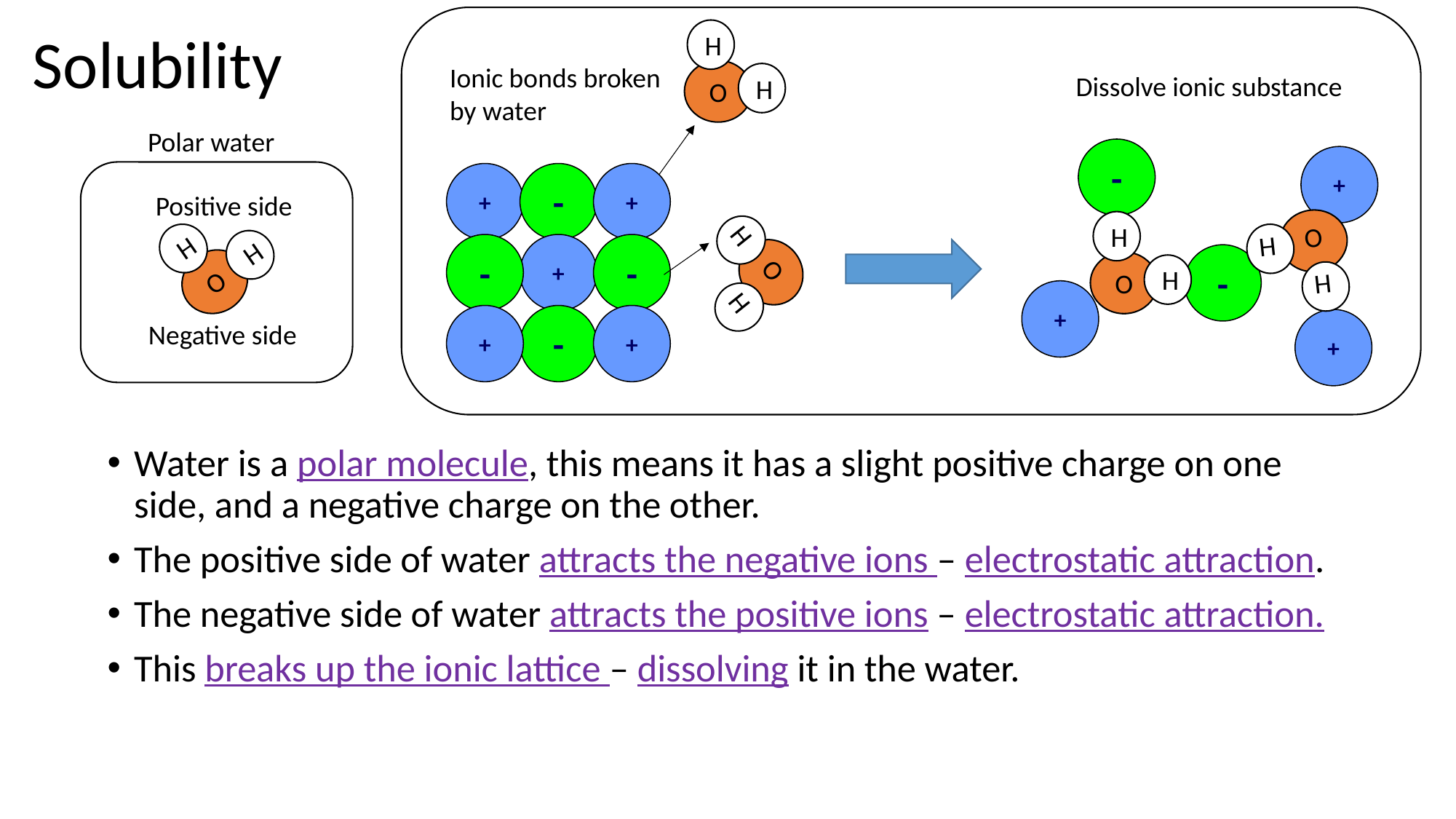

# Solubility

H
O
H
Ionic bonds broken
by water
Dissolve ionic substance
Polar water
-
+

Positive side
H
O
H
Negative side
+
-
+
-
+
-
+
-
+
H
O
H
H
O
H
H
O
H

-
+
+
Water is a polar molecule, this means it has a slight positive charge on one side, and a negative charge on the other.
The positive side of water attracts the negative ions – electrostatic attraction.
The negative side of water attracts the positive ions – electrostatic attraction.
This breaks up the ionic lattice – dissolving it in the water.